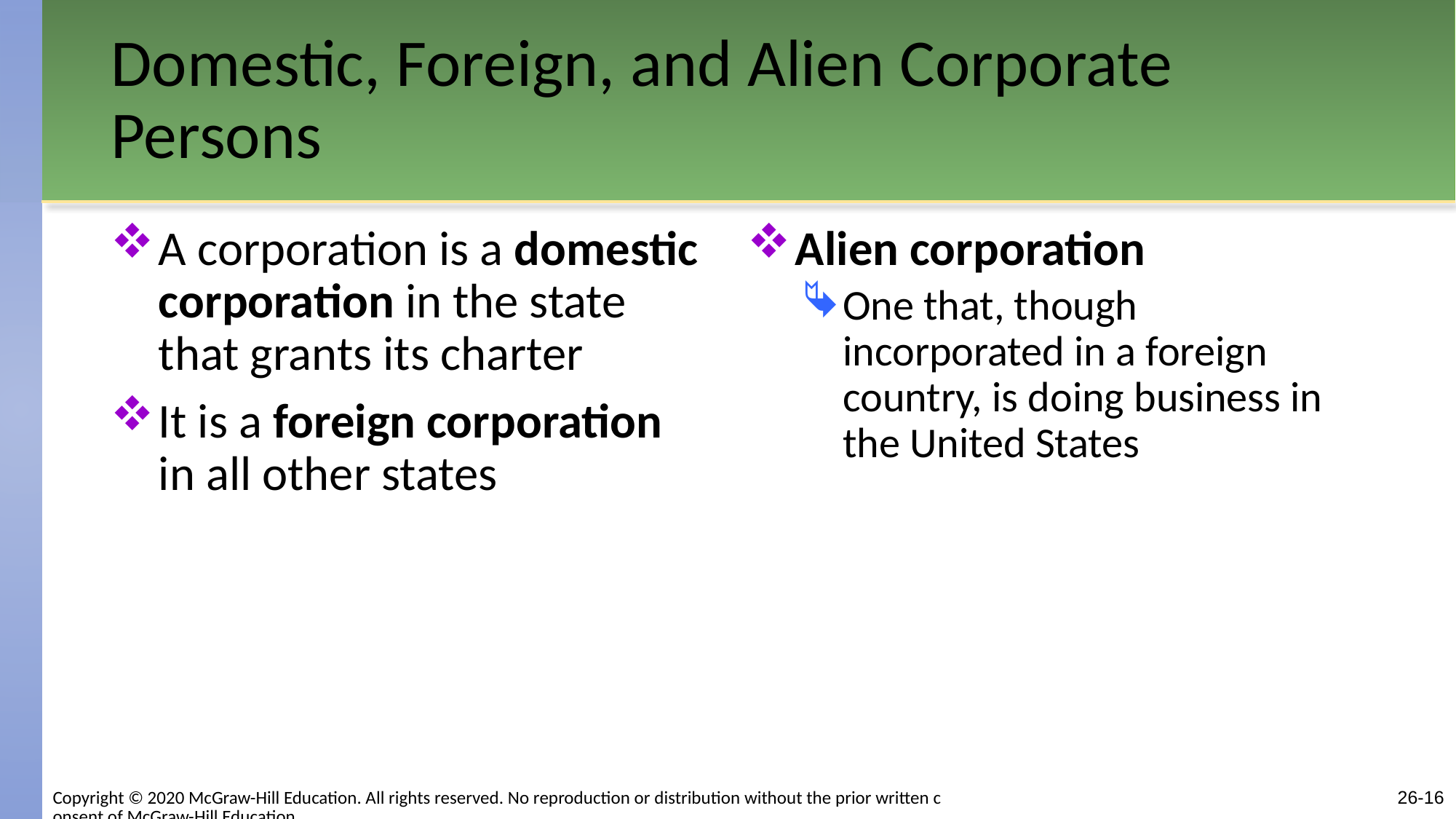

# Domestic, Foreign, and Alien Corporate Persons
A corporation is a domestic corporation in the state that grants its charter
It is a foreign corporation in all other states

Alien corporation
One that, though incorporated in a foreign country, is doing business in the United States

26-16
Copyright © 2020 McGraw-Hill Education. All rights reserved. No reproduction or distribution without the prior written consent of McGraw-Hill Education.